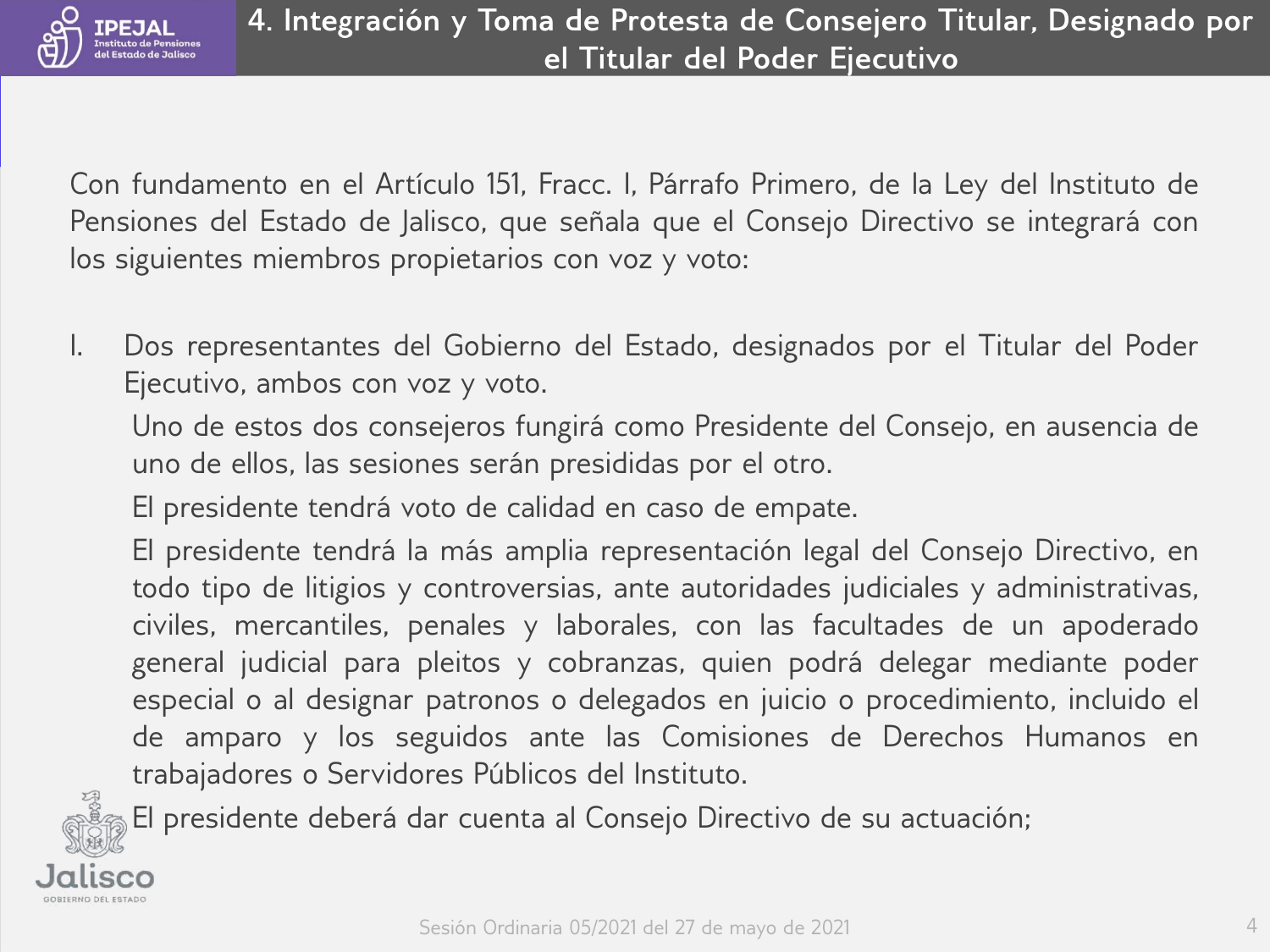

4. Integración y Toma de Protesta de Consejero Titular, Designado por el Titular del Poder Ejecutivo

Con fundamento en el Artículo 151, Fracc. I, Párrafo Primero, de la Ley del Instituto de Pensiones del Estado de Jalisco, que señala que el Consejo Directivo se integrará con los siguientes miembros propietarios con voz y voto:

Dos representantes del Gobierno del Estado, designados por el Titular del Poder Ejecutivo, ambos con voz y voto.
Uno de estos dos consejeros fungirá como Presidente del Consejo, en ausencia de uno de ellos, las sesiones serán presididas por el otro.
El presidente tendrá voto de calidad en caso de empate.
El presidente tendrá la más amplia representación legal del Consejo Directivo, en todo tipo de litigios y controversias, ante autoridades judiciales y administrativas, civiles, mercantiles, penales y laborales, con las facultades de un apoderado general judicial para pleitos y cobranzas, quien podrá delegar mediante poder especial o al designar patronos o delegados en juicio o procedimiento, incluido el de amparo y los seguidos ante las Comisiones de Derechos Humanos en trabajadores o Servidores Públicos del Instituto.
El presidente deberá dar cuenta al Consejo Directivo de su actuación;

4
Sesión Ordinaria 05/2021 del 27 de mayo de 2021